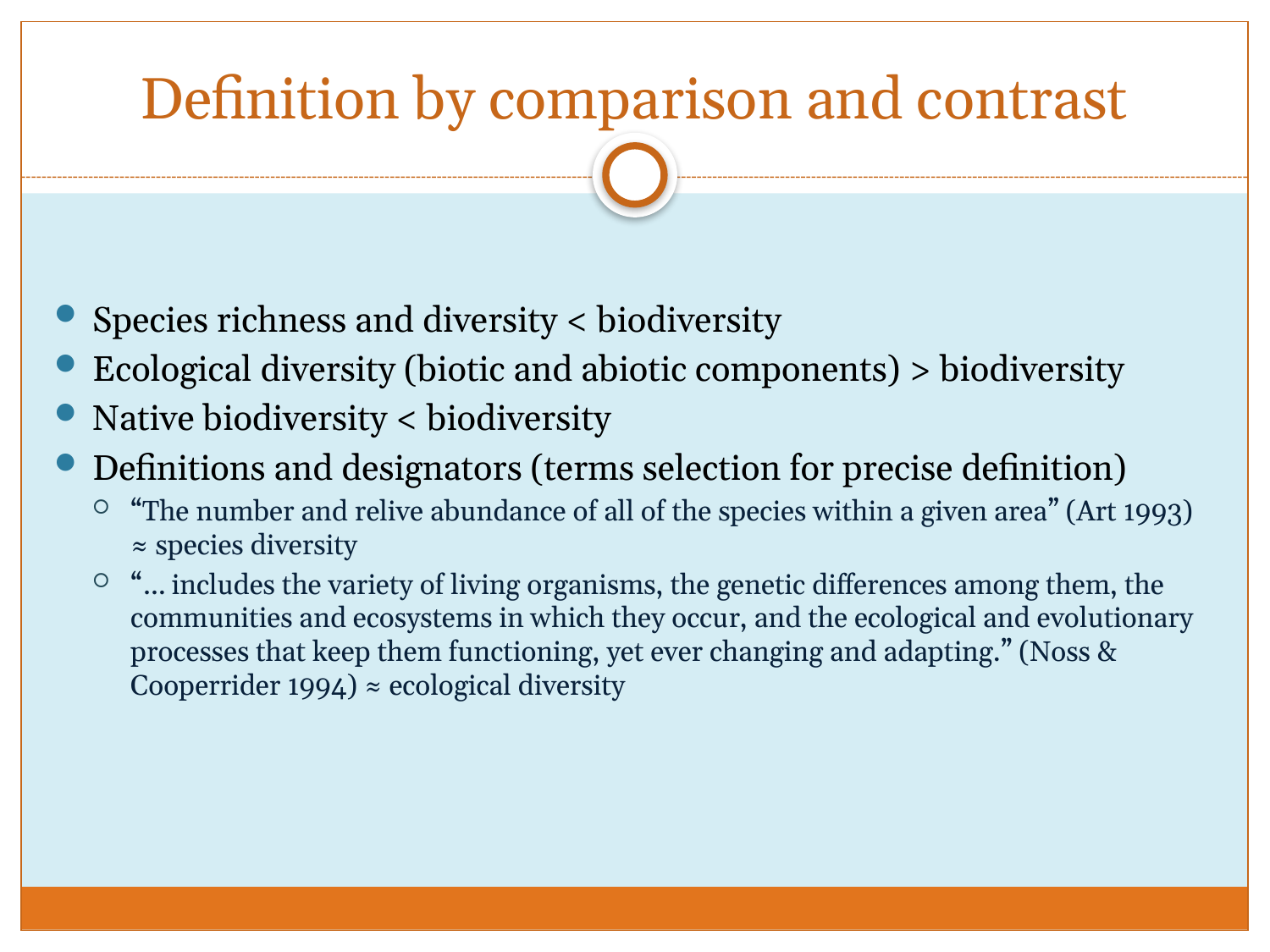

# Definition by comparison and contrast
Species richness and diversity < biodiversity
Ecological diversity (biotic and abiotic components) > biodiversity
Native biodiversity < biodiversity
Definitions and designators (terms selection for precise definition)
“The number and relive abundance of all of the species within a given area” (Art 1993) ≈ species diversity
“… includes the variety of living organisms, the genetic differences among them, the communities and ecosystems in which they occur, and the ecological and evolutionary processes that keep them functioning, yet ever changing and adapting.” (Noss & Cooperrider 1994) ≈ ecological diversity